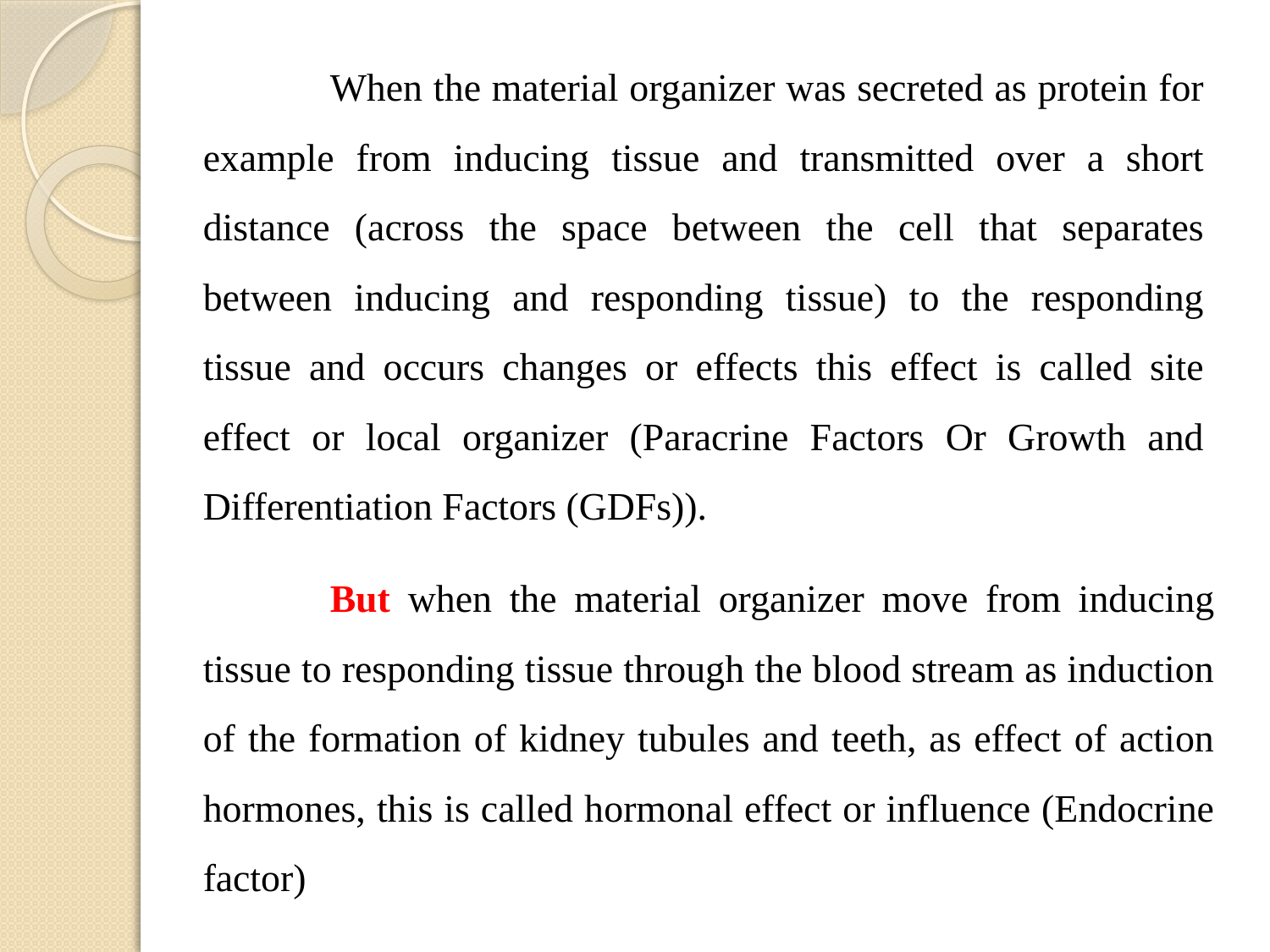

When the material organizer was secreted as protein for example from inducing tissue and transmitted over a short distance (across the space between the cell that separates between inducing and responding tissue) to the responding tissue and occurs changes or effects this effect is called site effect or local organizer (Paracrine Factors Or Growth and Differentiation Factors (GDFs)).
	But when the material organizer move from inducing tissue to responding tissue through the blood stream as induction of the formation of kidney tubules and teeth, as effect of action hormones, this is called hormonal effect or influence (Endocrine factor)